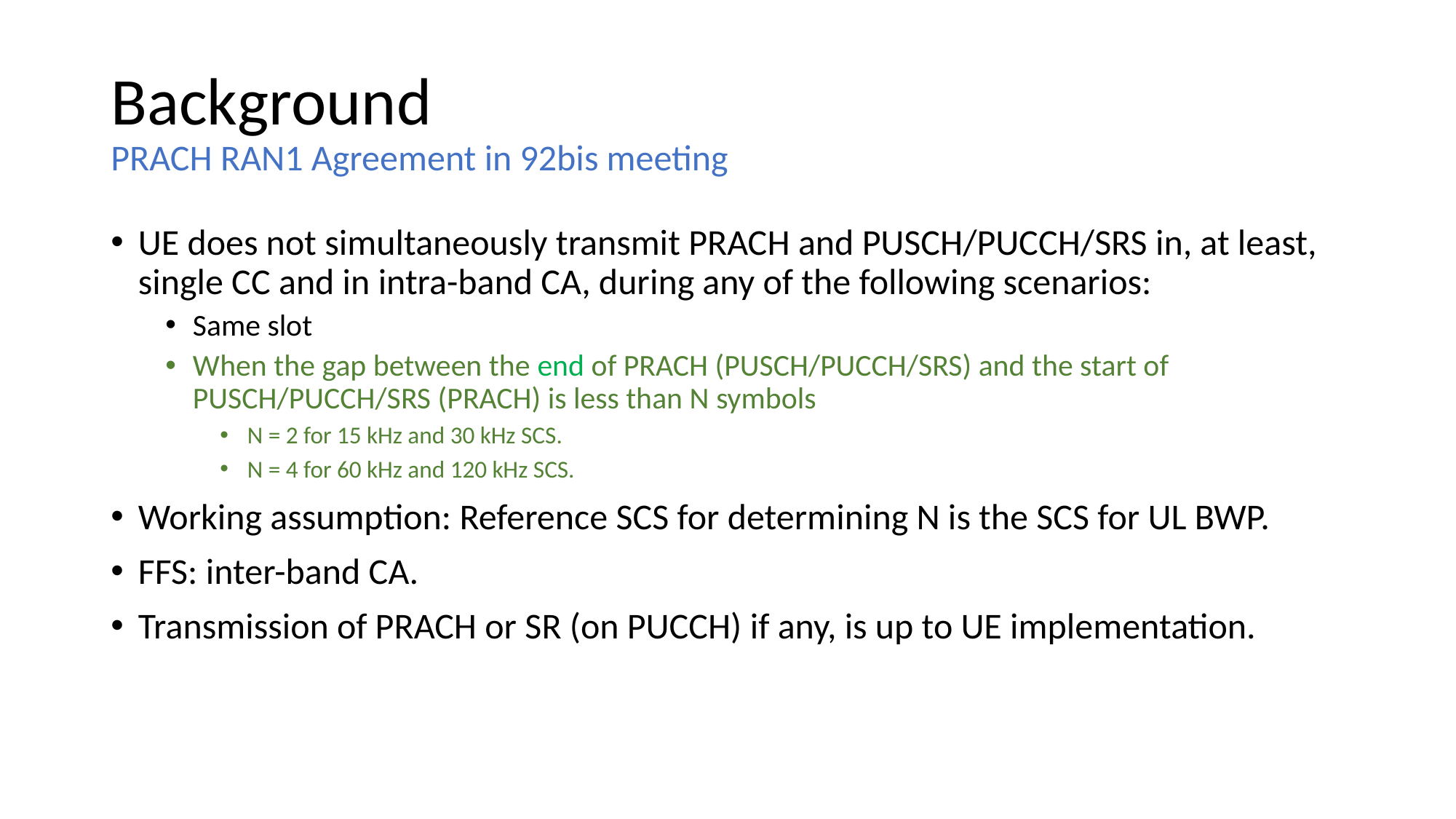

# Background PRACH RAN1 Agreement in 92bis meeting
UE does not simultaneously transmit PRACH and PUSCH/PUCCH/SRS in, at least, single CC and in intra-band CA, during any of the following scenarios:
Same slot
When the gap between the end of PRACH (PUSCH/PUCCH/SRS) and the start of PUSCH/PUCCH/SRS (PRACH) is less than N symbols
N = 2 for 15 kHz and 30 kHz SCS.
N = 4 for 60 kHz and 120 kHz SCS.
Working assumption: Reference SCS for determining N is the SCS for UL BWP.
FFS: inter-band CA.
Transmission of PRACH or SR (on PUCCH) if any, is up to UE implementation.